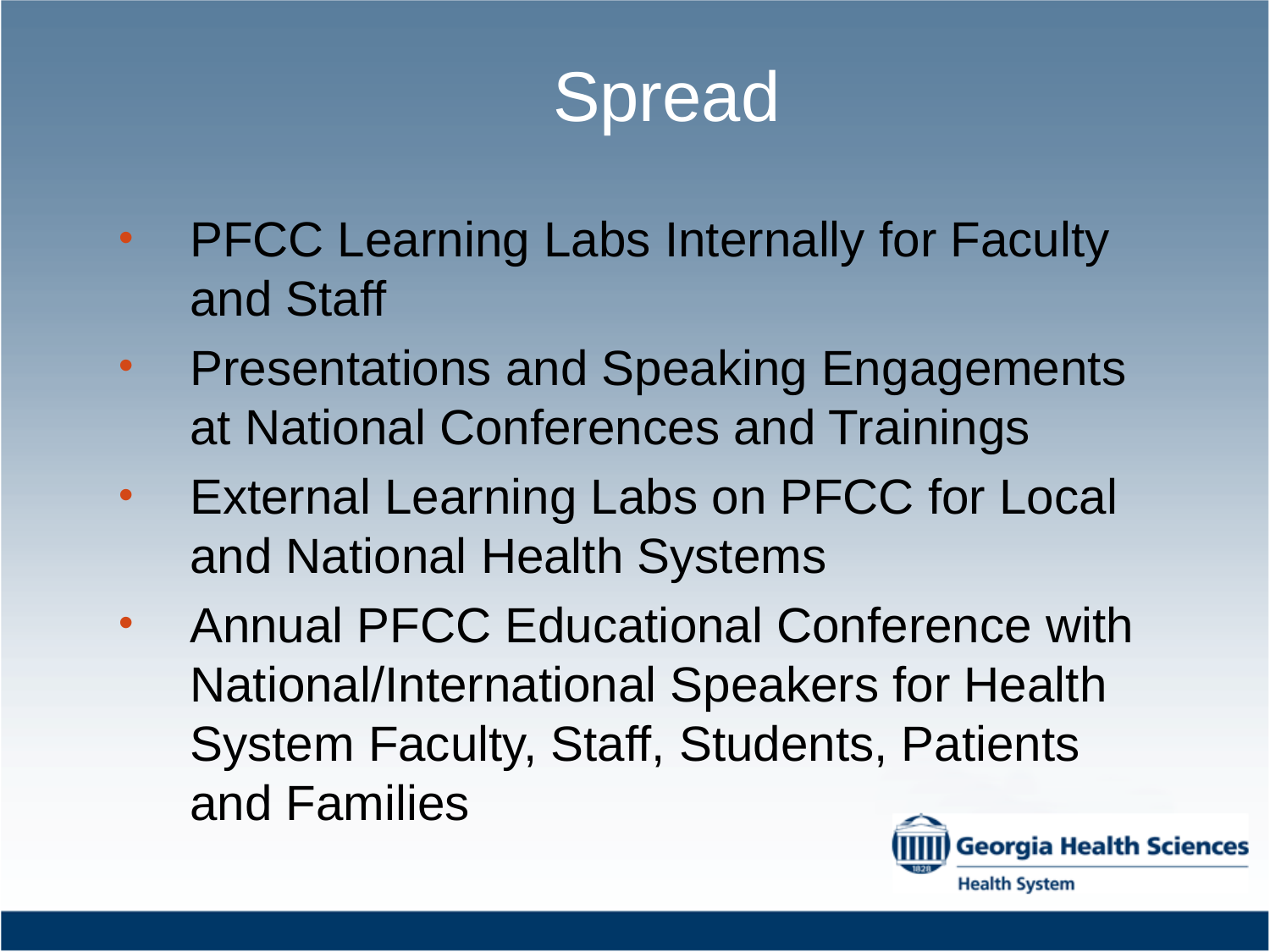

Spread
PFCC Learning Labs Internally for Faculty and Staff
Presentations and Speaking Engagements at National Conferences and Trainings
External Learning Labs on PFCC for Local and National Health Systems
Annual PFCC Educational Conference with National/International Speakers for Health System Faculty, Staff, Students, Patients and Families